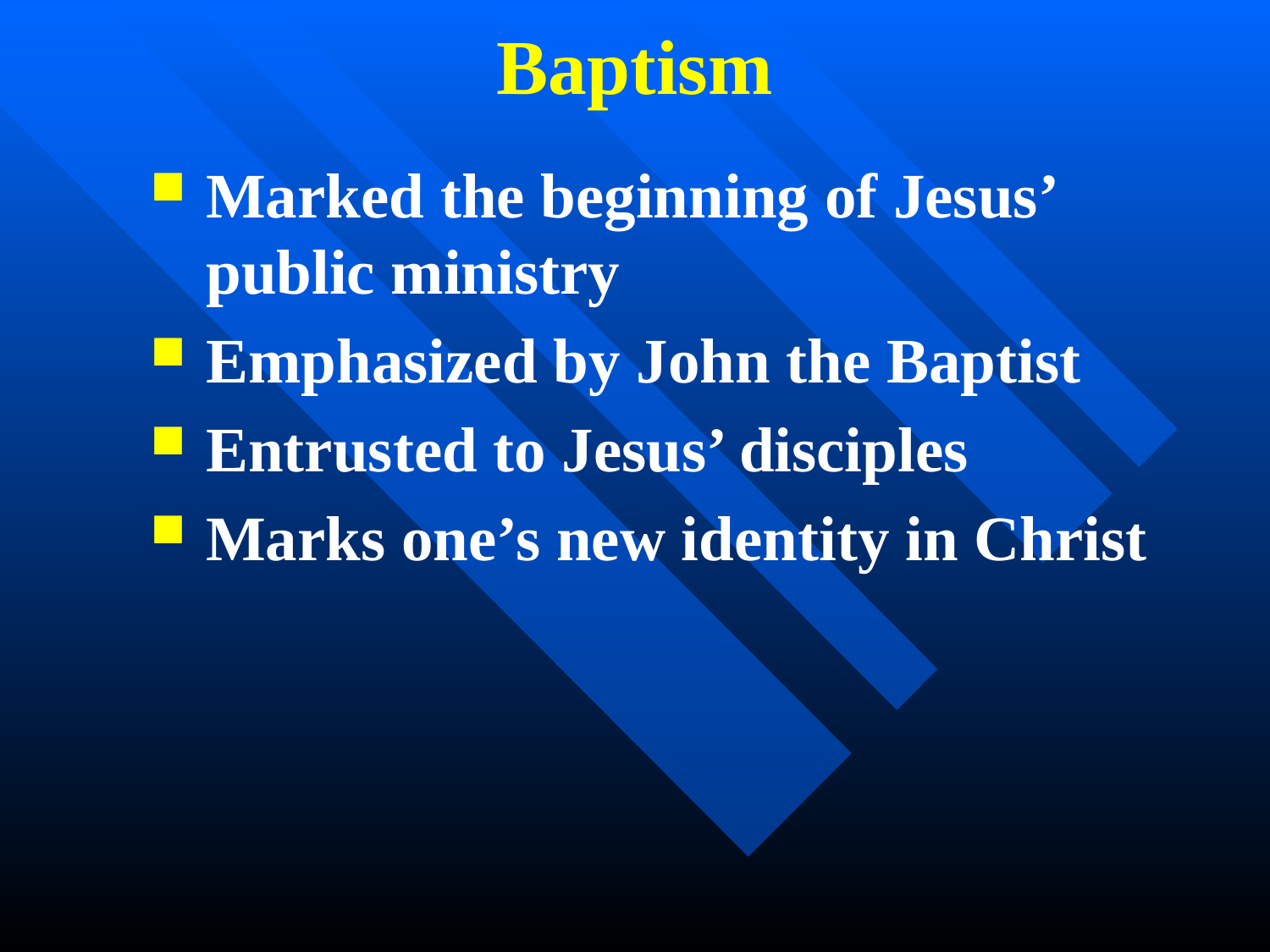

# Baptism
Marked the beginning of Jesus’ public ministry
Emphasized by John the Baptist
Entrusted to Jesus’ disciples
Marks one’s new identity in Christ